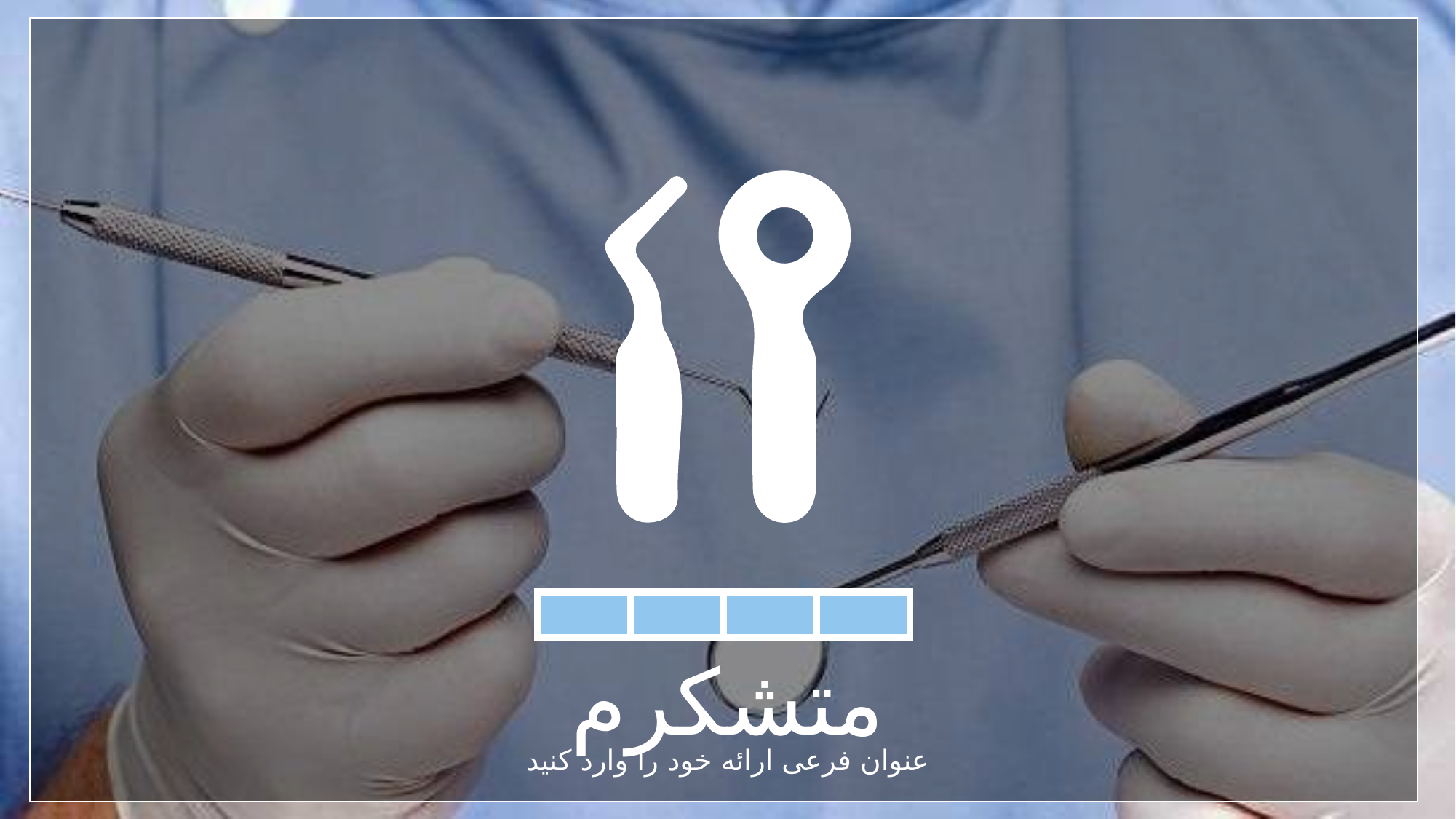

متشکرم
عنوان فرعی ارائه خود را وارد کنید